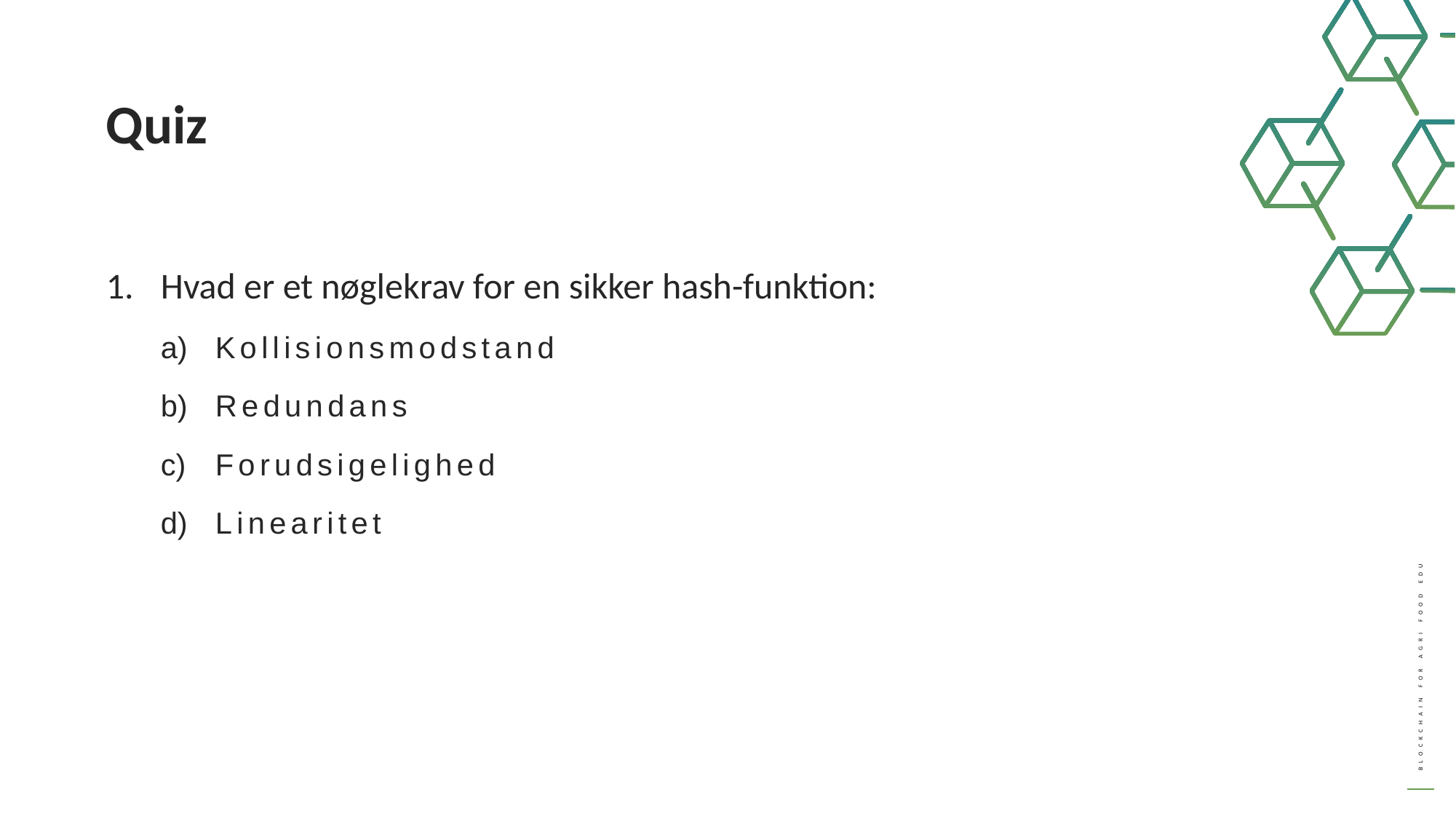

Quiz
Hvad er et nøglekrav for en sikker hash-funktion:
Kollisionsmodstand
Redundans
Forudsigelighed
Linearitet